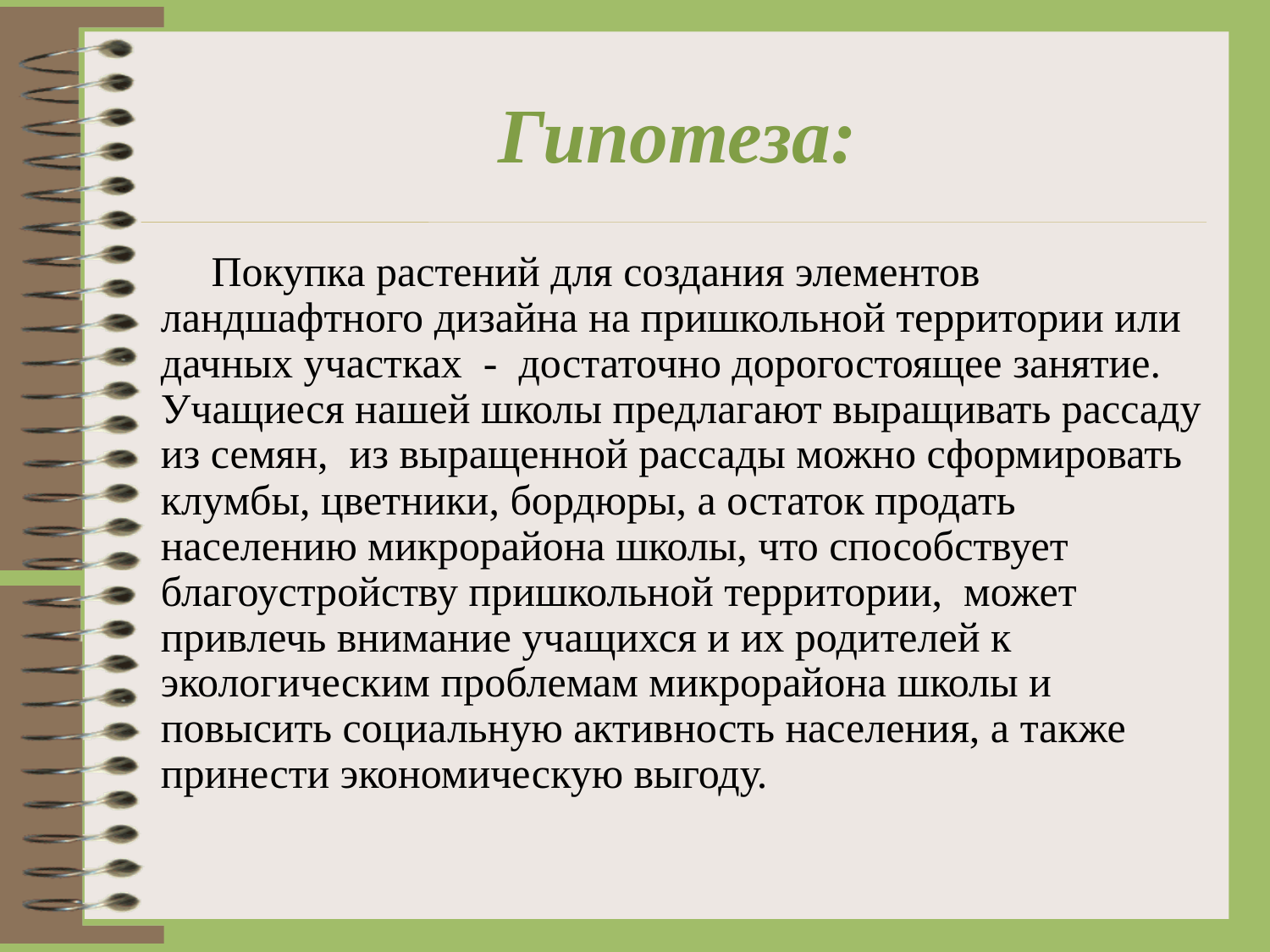

# Гипотеза:
Покупка растений для создания элементов ландшафтного дизайна на пришкольной территории или дачных участках  -  достаточно дорогостоящее занятие. Учащиеся нашей школы предлагают выращивать рассаду из семян,  из выращенной рассады можно сформировать клумбы, цветники, бордюры, а остаток продать населению микрорайона школы, что способствует благоустройству пришкольной территории,  может привлечь внимание учащихся и их родителей к экологическим проблемам микрорайона школы и повысить социальную активность населения, а также принести экономическую выгоду.